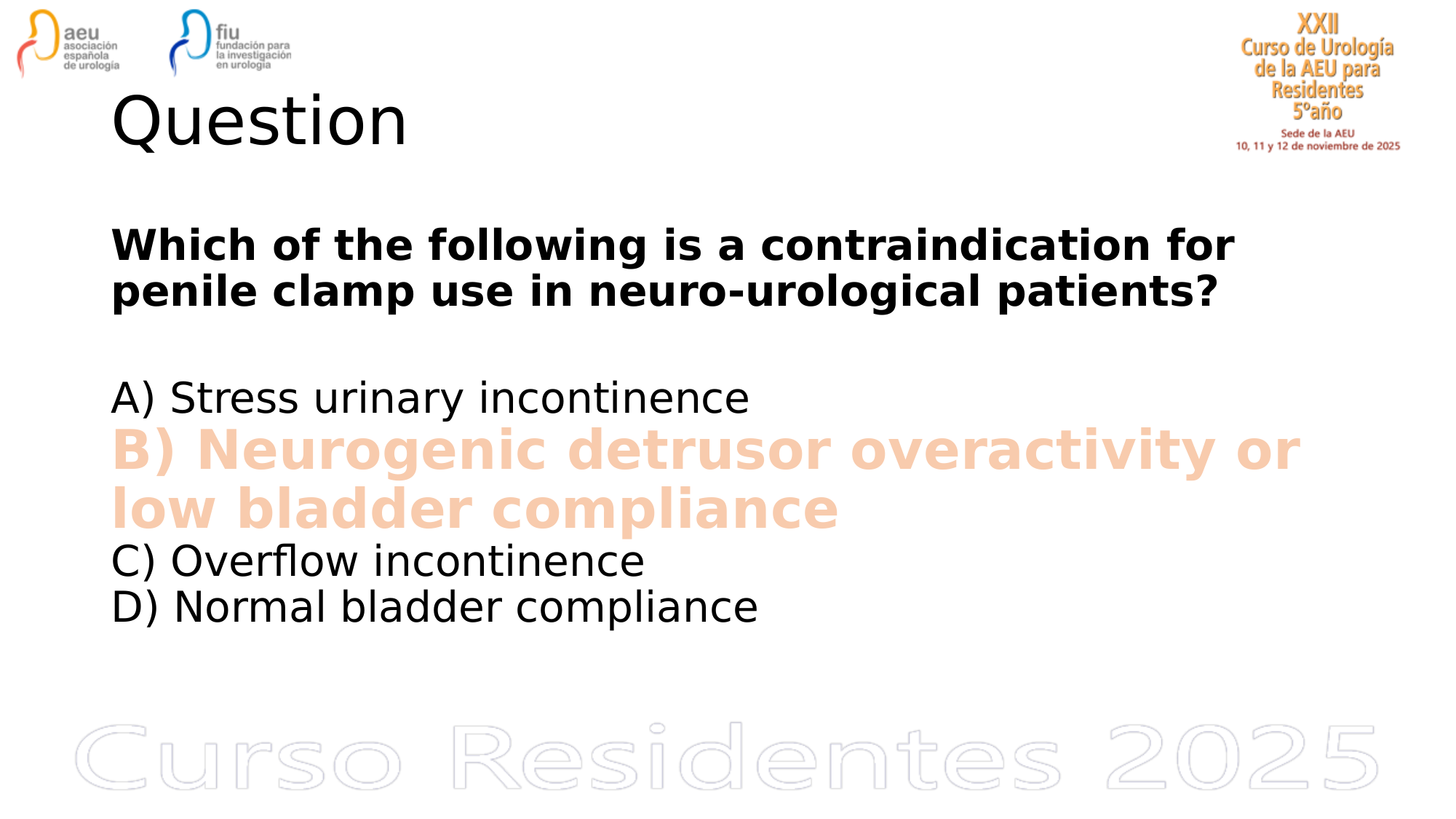

# Question
Which of the following is a contraindication for penile clamp use in neuro-urological patients?
A) Stress urinary incontinence
B) Neurogenic detrusor overactivity or low bladder compliance
C) Overflow incontinence
D) Normal bladder compliance